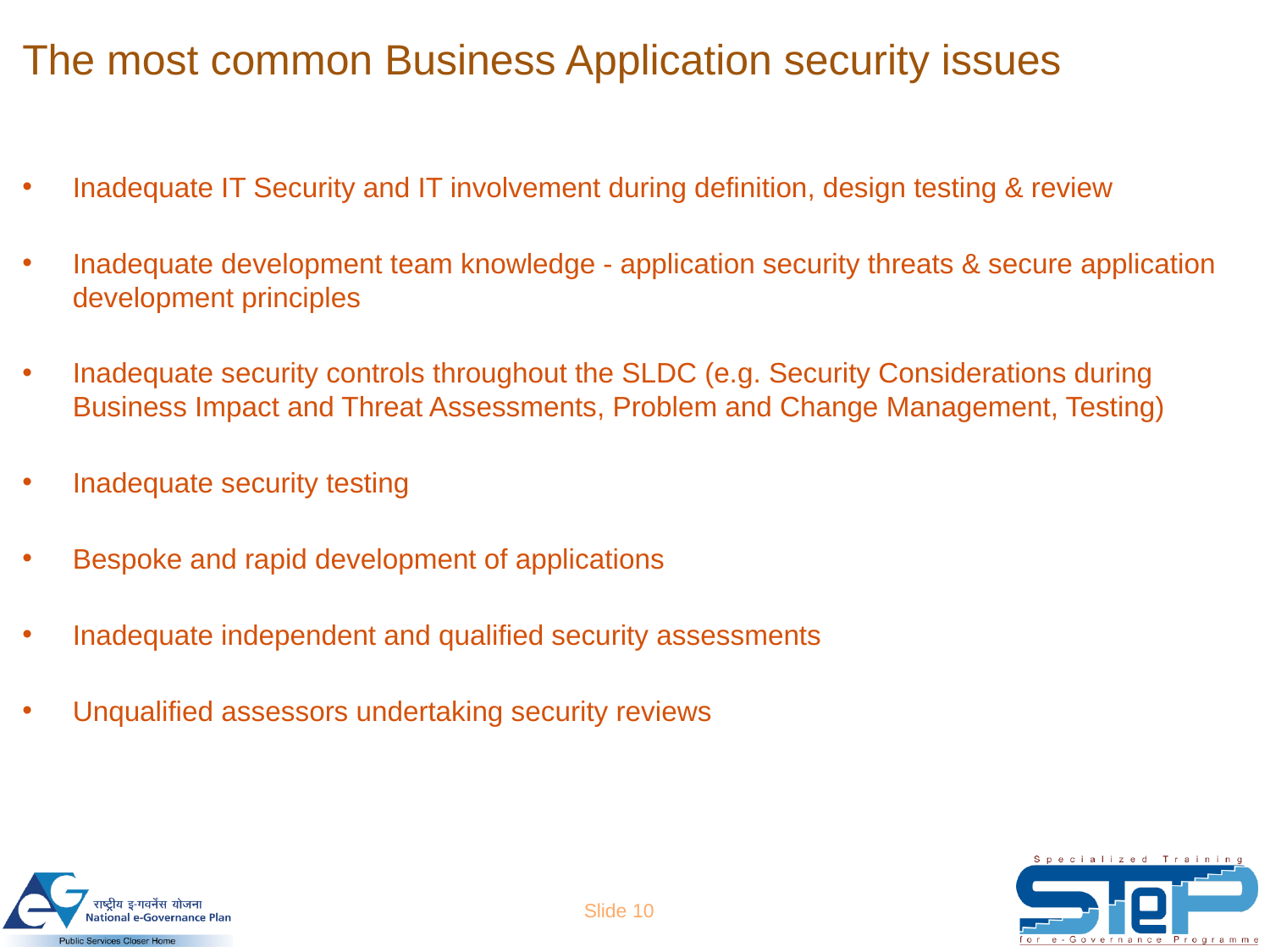

# The most common Business Application security issues
Inadequate IT Security and IT involvement during definition, design testing & review
Inadequate development team knowledge - application security threats & secure application development principles
Inadequate security controls throughout the SLDC (e.g. Security Considerations during Business Impact and Threat Assessments, Problem and Change Management, Testing)
Inadequate security testing
Bespoke and rapid development of applications
Inadequate independent and qualified security assessments
Unqualified assessors undertaking security reviews